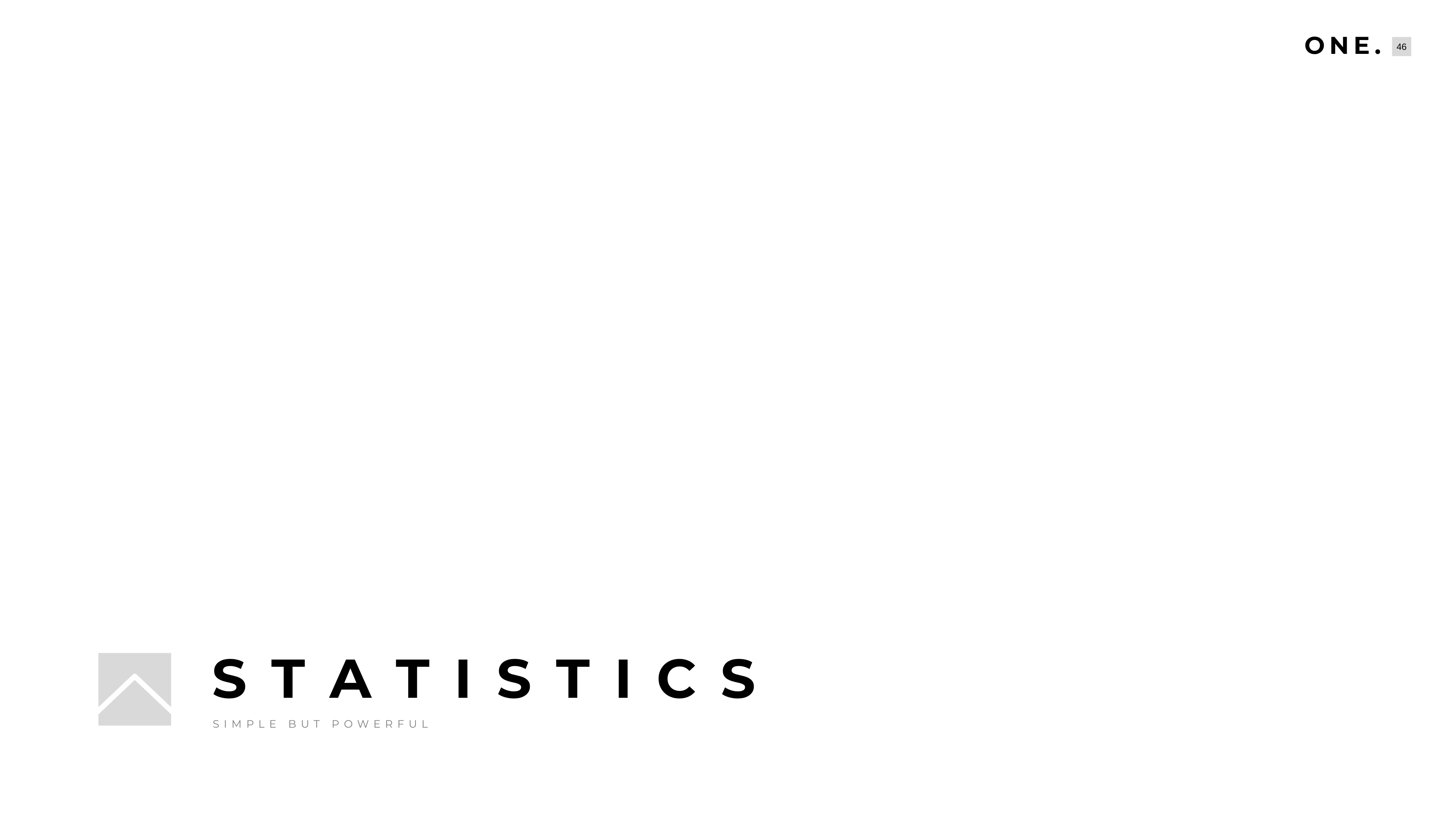

S T A T I S T I C S
SIMPLE BUT POWERFUL